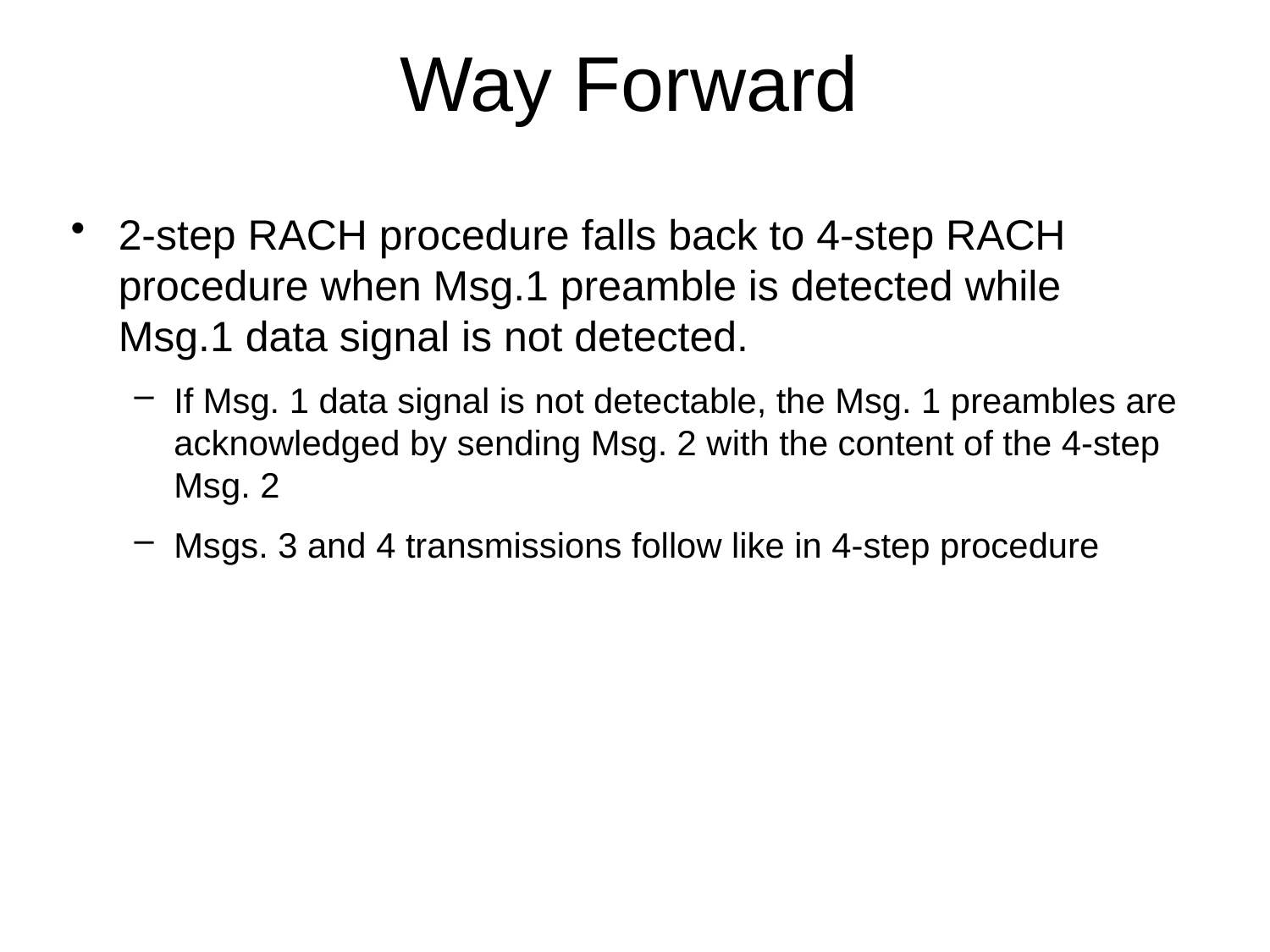

# Way Forward
2-step RACH procedure falls back to 4-step RACH procedure when Msg.1 preamble is detected while Msg.1 data signal is not detected.
If Msg. 1 data signal is not detectable, the Msg. 1 preambles are acknowledged by sending Msg. 2 with the content of the 4-step Msg. 2
Msgs. 3 and 4 transmissions follow like in 4-step procedure